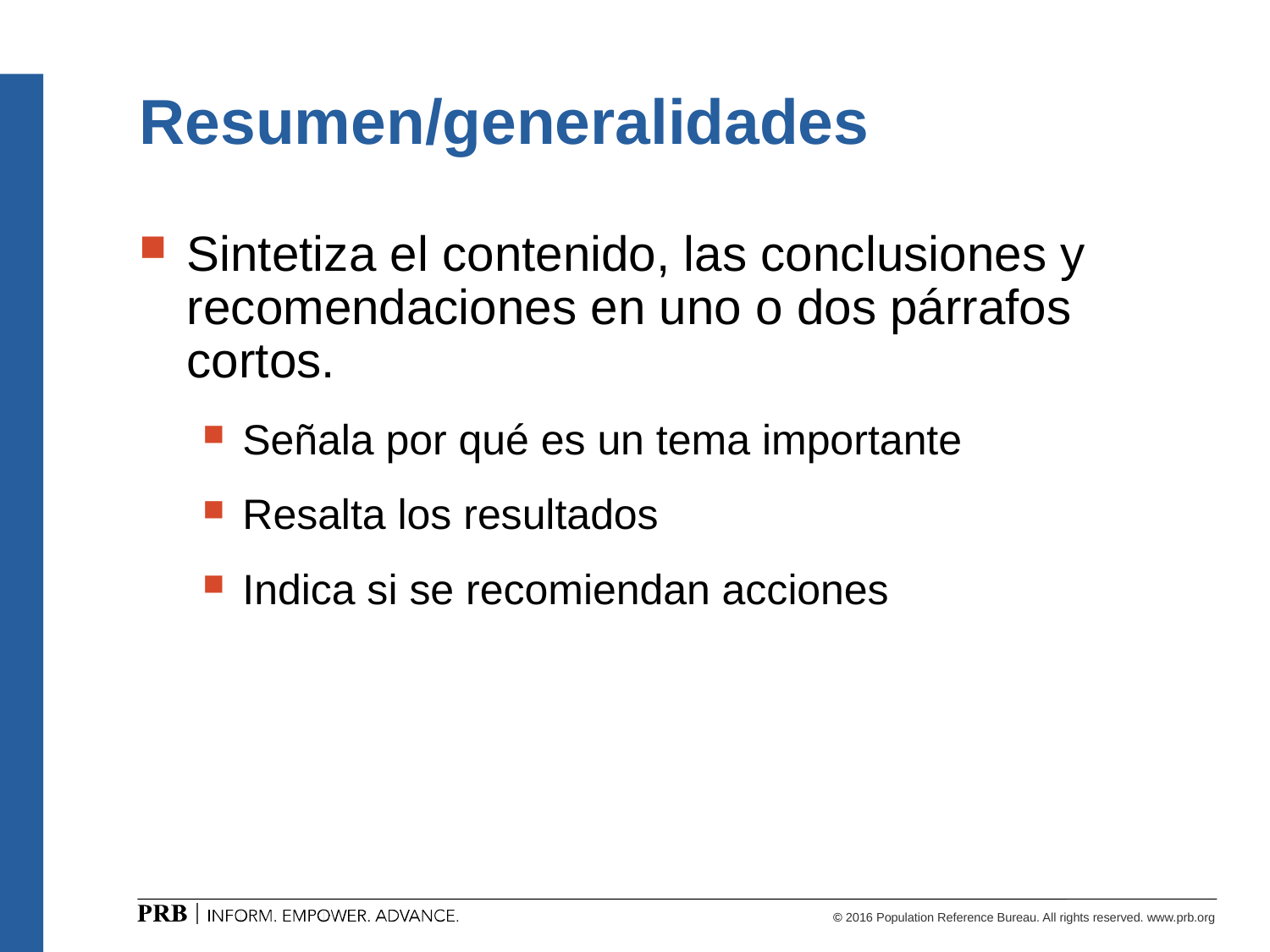

# Resumen/generalidades
Sintetiza el contenido, las conclusiones y recomendaciones en uno o dos párrafos cortos.
Señala por qué es un tema importante
Resalta los resultados
Indica si se recomiendan acciones